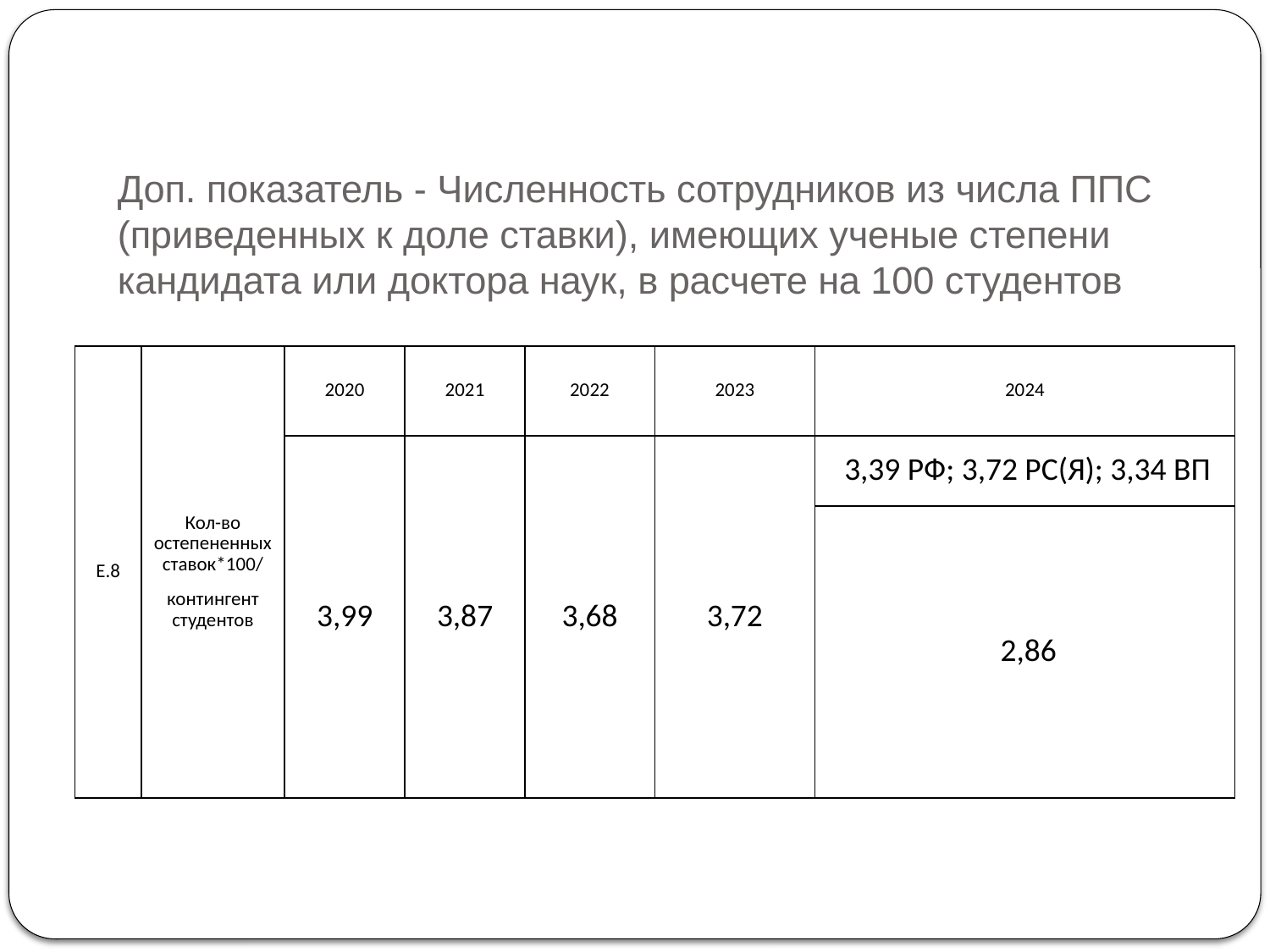

# Доп. показатель - Численность сотрудников из числа ППС (приведенных к доле ставки), имеющих ученые степени кандидата или доктора наук, в расчете на 100 студентов
| E.8 | Кол-во остепененных ставок\*100/ контингент студентов | 2020 | 2021 | 2022 | 2023 | 2024 |
| --- | --- | --- | --- | --- | --- | --- |
|  |  | 3,99 | 3,87 | 3,68 | 3,72 | 3,39 РФ; 3,72 РС(Я); 3,34 ВП |
|  |  |  |  |  |  | 2,86 |